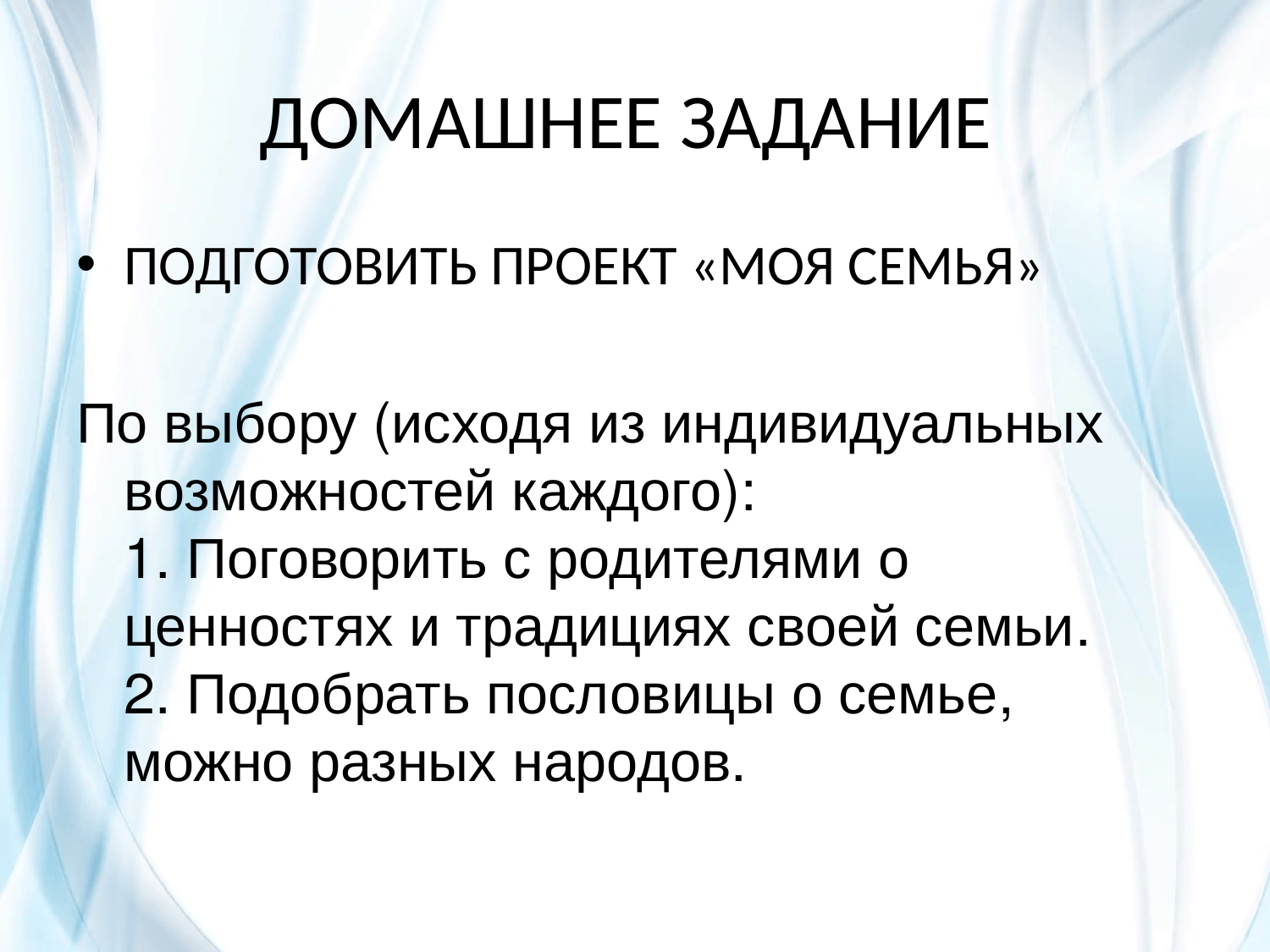

# ДОМАШНЕЕ ЗАДАНИЕ
ПОДГОТОВИТЬ ПРОЕКТ «МОЯ СЕМЬЯ»

По выбору (исходя из индивидуальных возможностей каждого):
1. Поговорить с родителями о ценностях и традициях своей семьи.
2. Подобрать пословицы о семье, можно разных народов.